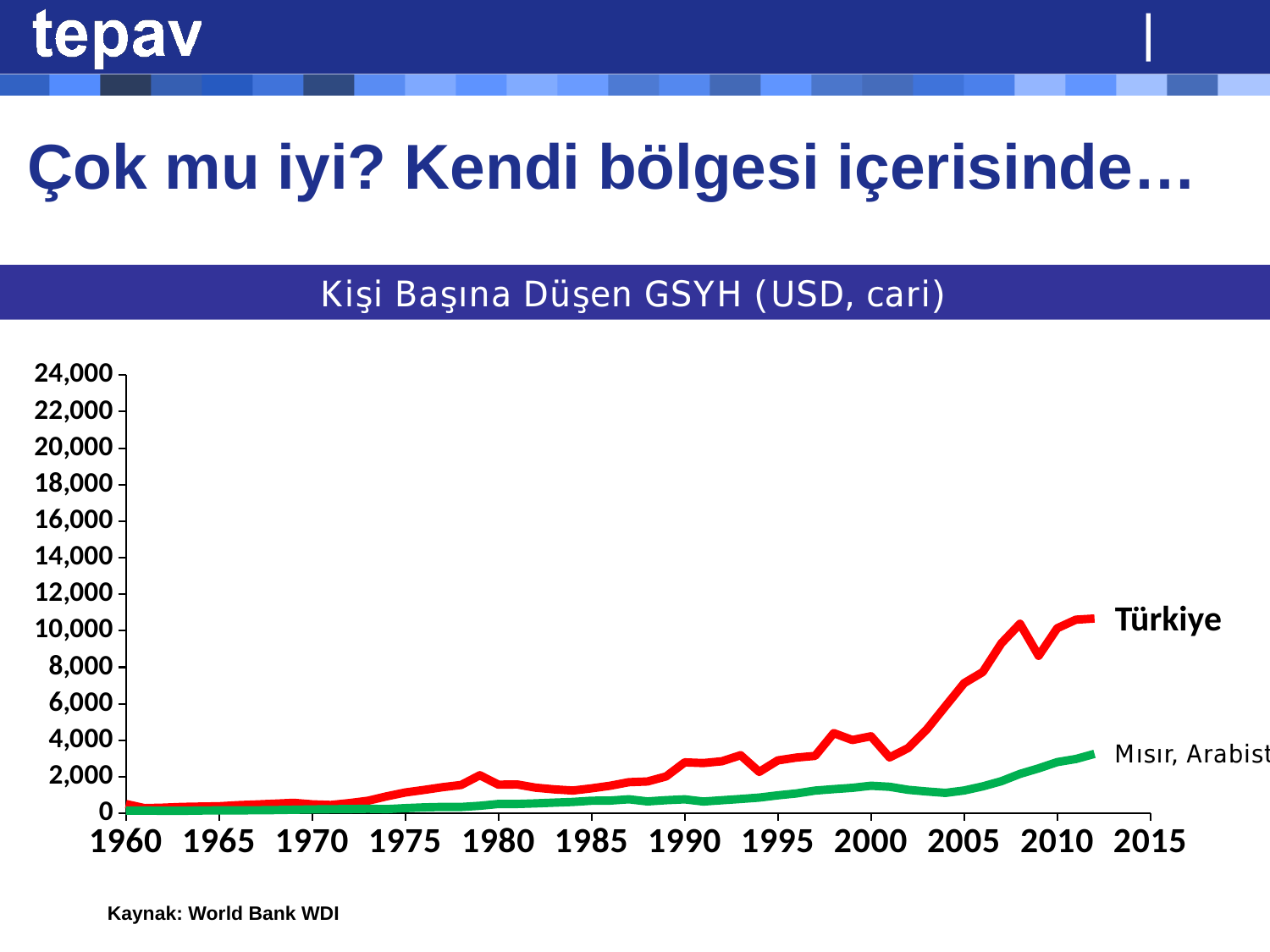

Çok mu iyi? Kendi bölgesi içerisinde…
Kişi Başına Düşen GSYH (USD, cari)

### Chart

| Category |  |  |
|---|---|---|
Türkiye
Mısır, Arabistan
Kaynak: World Bank WDI